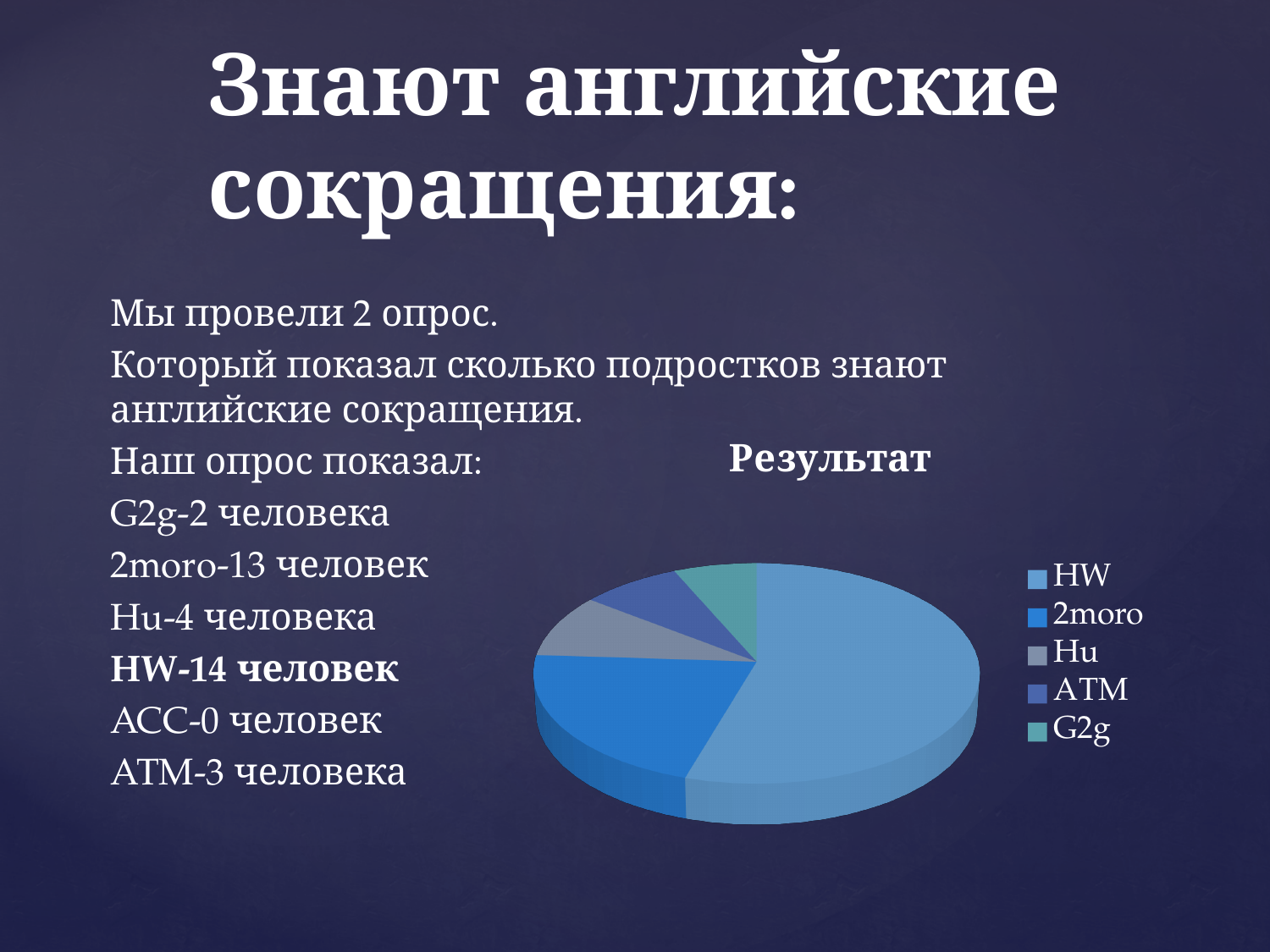

# Знают английские сокращения:
Мы провели 2 опрос.
Который показал сколько подростков знают английские сокращения.
Наш опрос показал:
G2g-2 человека
2moro-13 человек
Hu-4 человека
HW-14 человек
ACC-0 человек
ATM-3 человека

[unsupported chart]